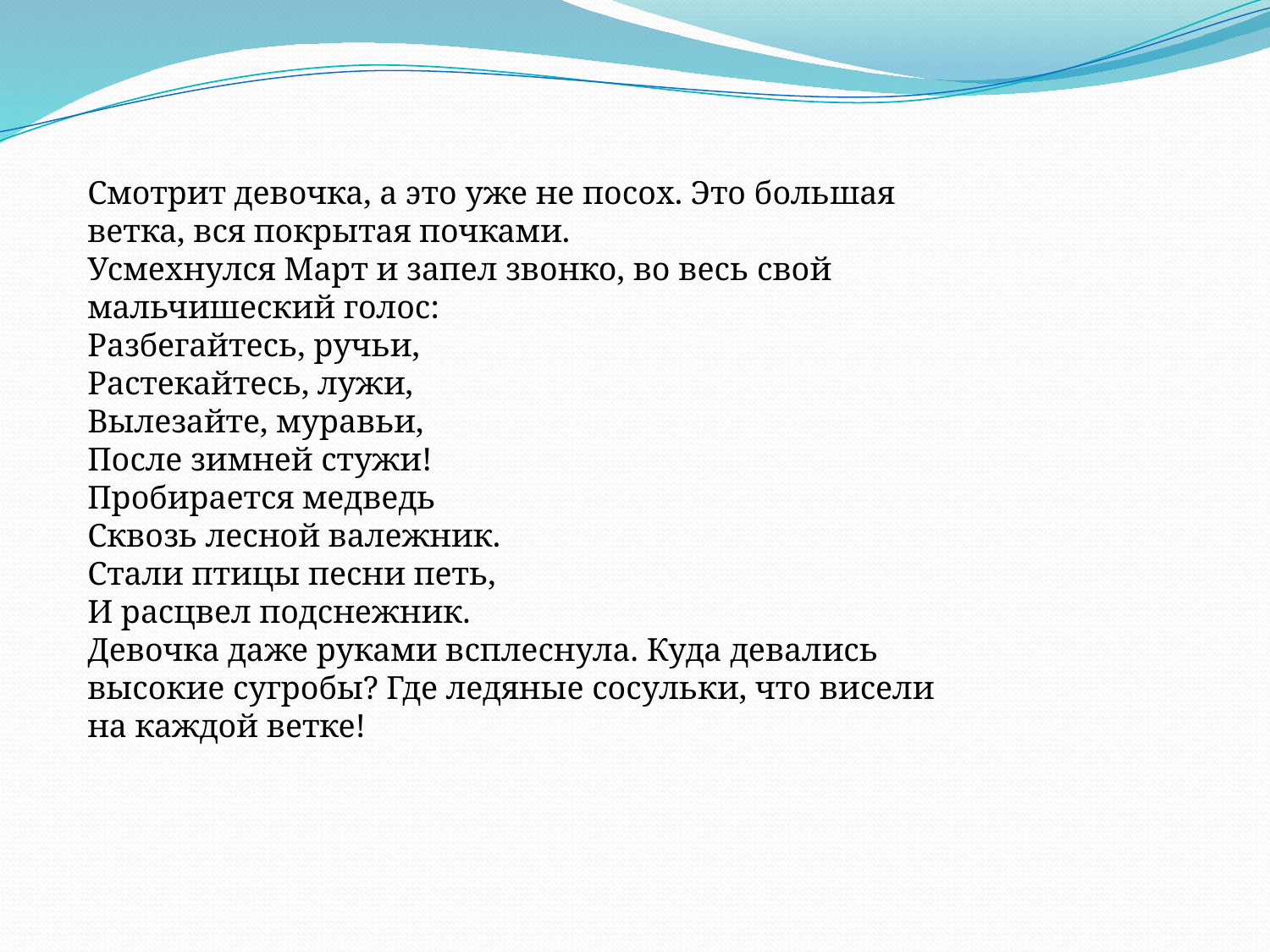

Смотрит девочка, а это уже не посох. Это большая ветка, вся покрытая почками.
Усмехнулся Март и запел звонко, во весь свой мальчишеский голос:
Разбегайтесь, ручьи,
Растекайтесь, лужи,
Вылезайте, муравьи,
После зимней стужи!
Пробирается медведь
Сквозь лесной валежник.
Стали птицы песни петь,
И расцвел подснежник.
Девочка даже руками всплеснула. Куда девались высокие сугробы? Где ледяные сосульки, что висели на каждой ветке!